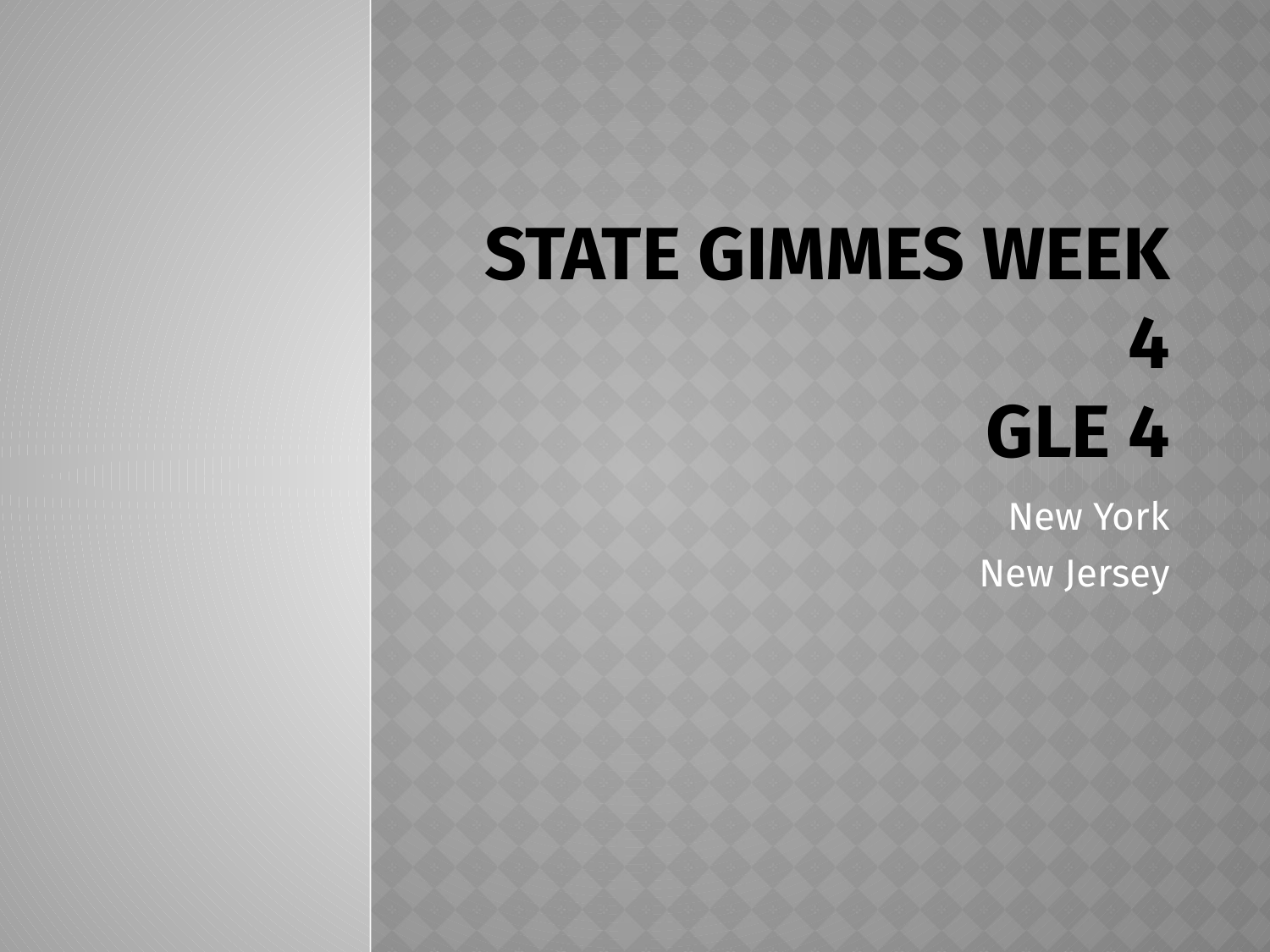

# State Gimmes Week 4 GLE 4
New York
New Jersey